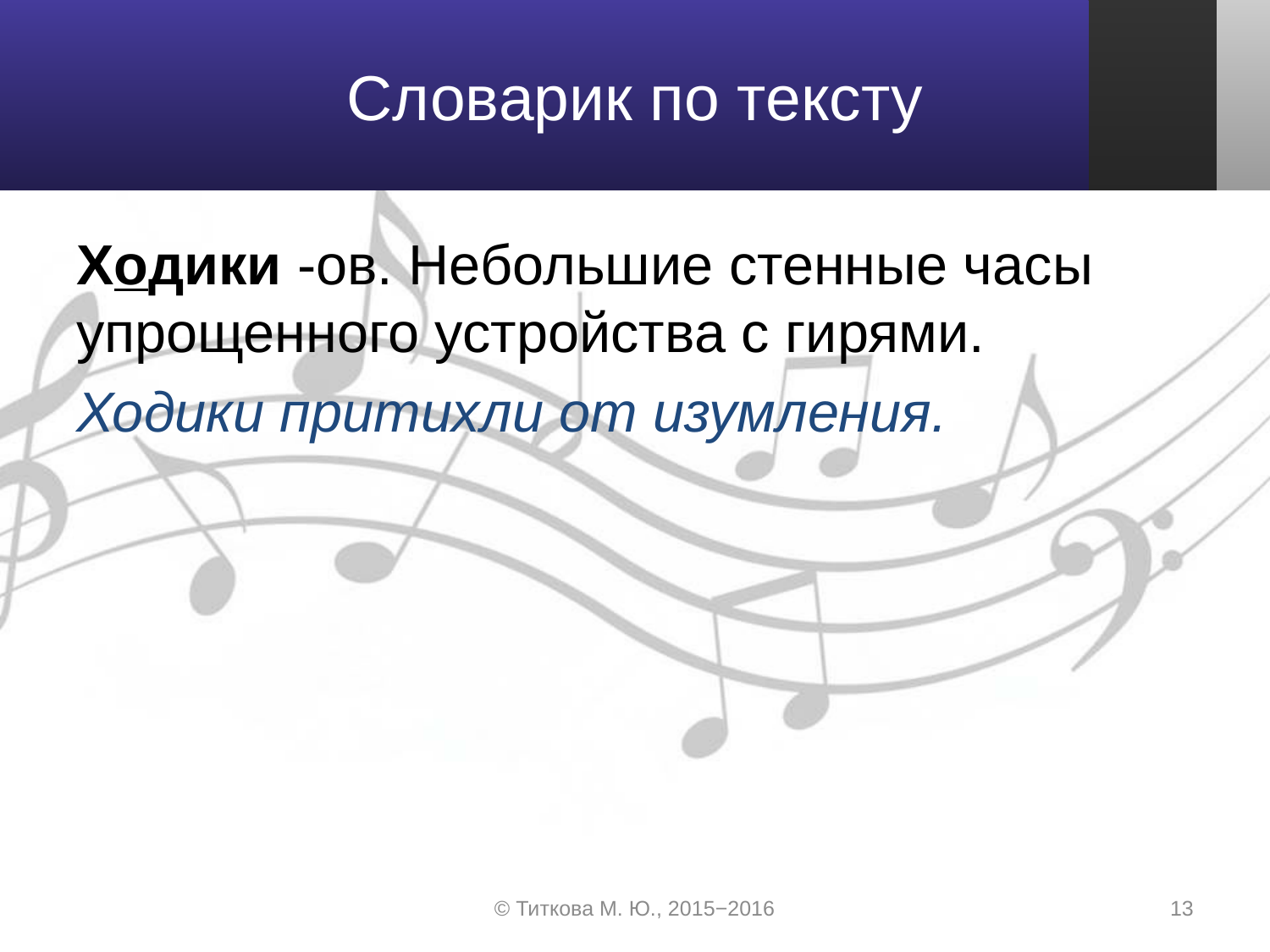

# Словарик по тексту
Ходики -ов. Небольшие стенные часы упрощенного устройства с гирями.
Ходики притихли от изумления.

© Титкова М. Ю., 2015−2016
13